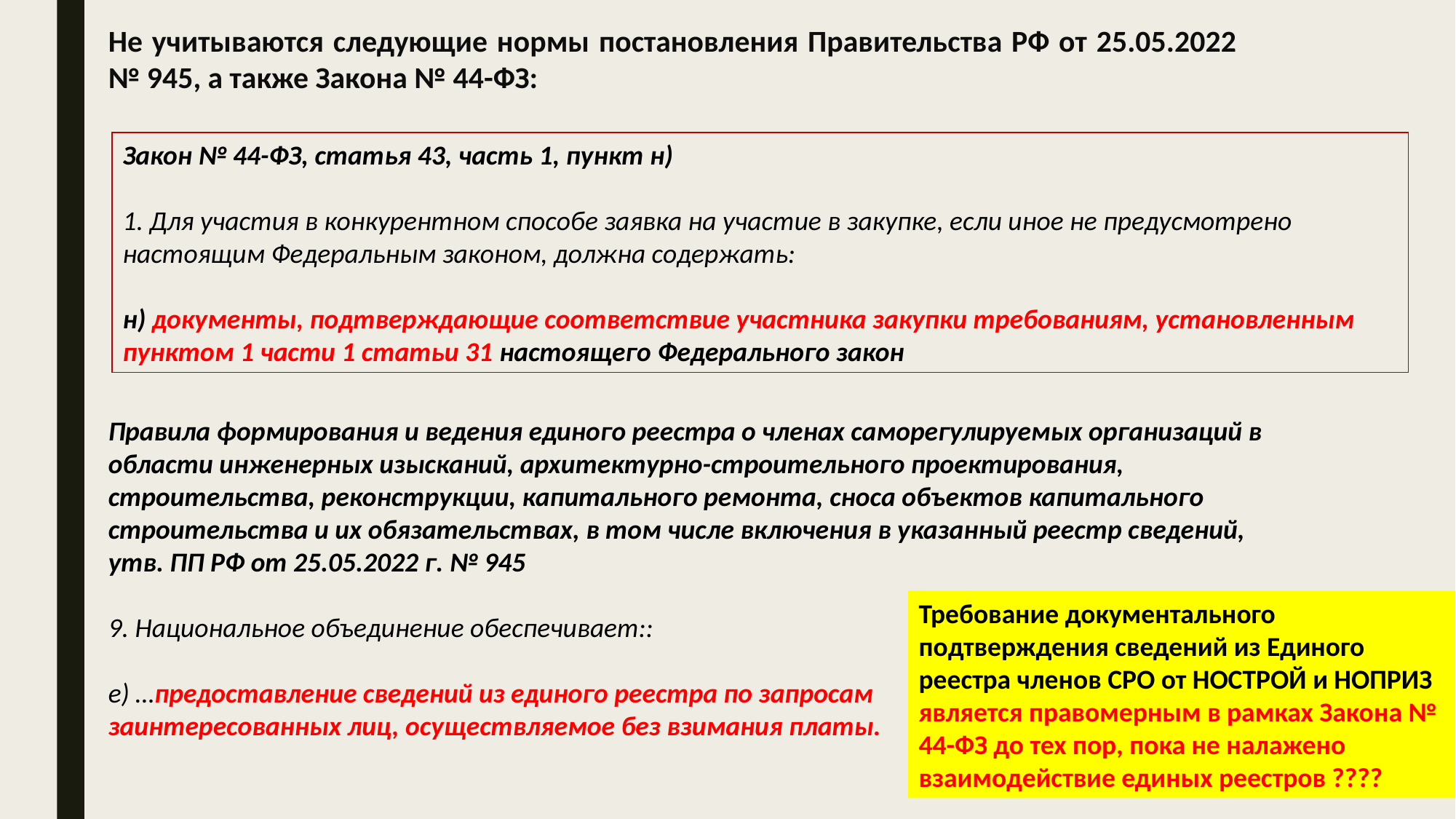

Не учитываются следующие нормы постановления Правительства РФ от 25.05.2022 № 945, а также Закона № 44-ФЗ:
Закон № 44-ФЗ, статья 43, часть 1, пункт н)

1. Для участия в конкурентном способе заявка на участие в закупке, если иное не предусмотрено настоящим Федеральным законом, должна содержать:

н) документы, подтверждающие соответствие участника закупки требованиям, установленным пунктом 1 части 1 статьи 31 настоящего Федерального закон
Правила формирования и ведения единого реестра о членах саморегулируемых организаций в области инженерных изысканий, архитектурно-строительного проектирования, строительства, реконструкции, капитального ремонта, сноса объектов капитального строительства и их обязательствах, в том числе включения в указанный реестр сведений, утв. ПП РФ от 25.05.2022 г. № 945

9. Национальное объединение обеспечивает::

е) …предоставление сведений из единого реестра по запросам
заинтересованных лиц, осуществляемое без взимания платы.
Требование документального подтверждения сведений из Единого реестра членов СРО от НОСТРОЙ и НОПРИЗ является правомерным в рамках Закона № 44-ФЗ до тех пор, пока не налажено взаимодействие единых реестров ????